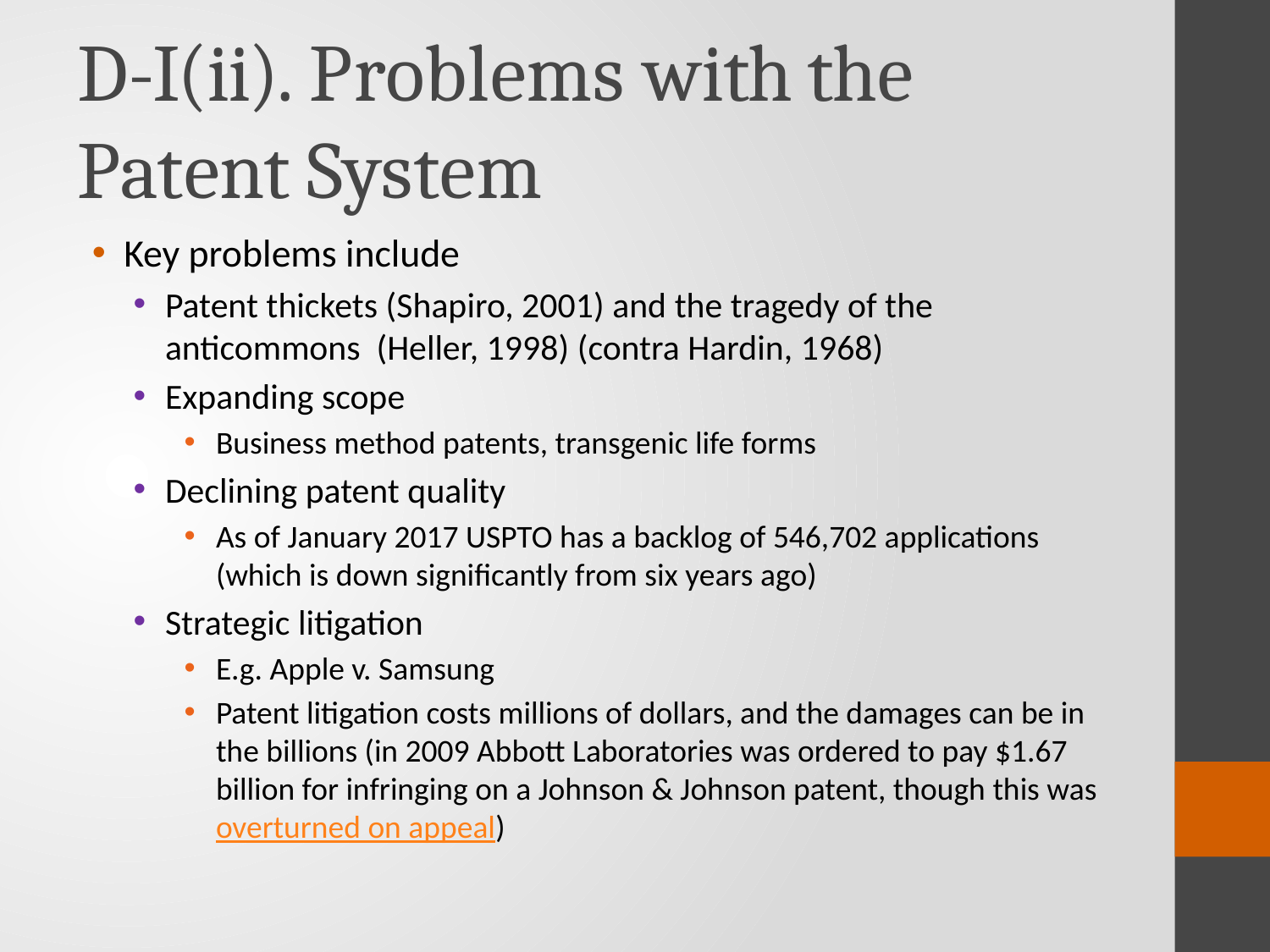

# D-I(ii). Problems with the Patent System
Key problems include
Patent thickets (Shapiro, 2001) and the tragedy of the anticommons  (Heller, 1998) (contra Hardin, 1968)
Expanding scope
Business method patents, transgenic life forms
Declining patent quality
As of January 2017 USPTO has a backlog of 546,702 applications (which is down significantly from six years ago)
Strategic litigation
E.g. Apple v. Samsung
Patent litigation costs millions of dollars, and the damages can be in the billions (in 2009 Abbott Laboratories was ordered to pay $1.67 billion for infringing on a Johnson & Johnson patent, though this was overturned on appeal)